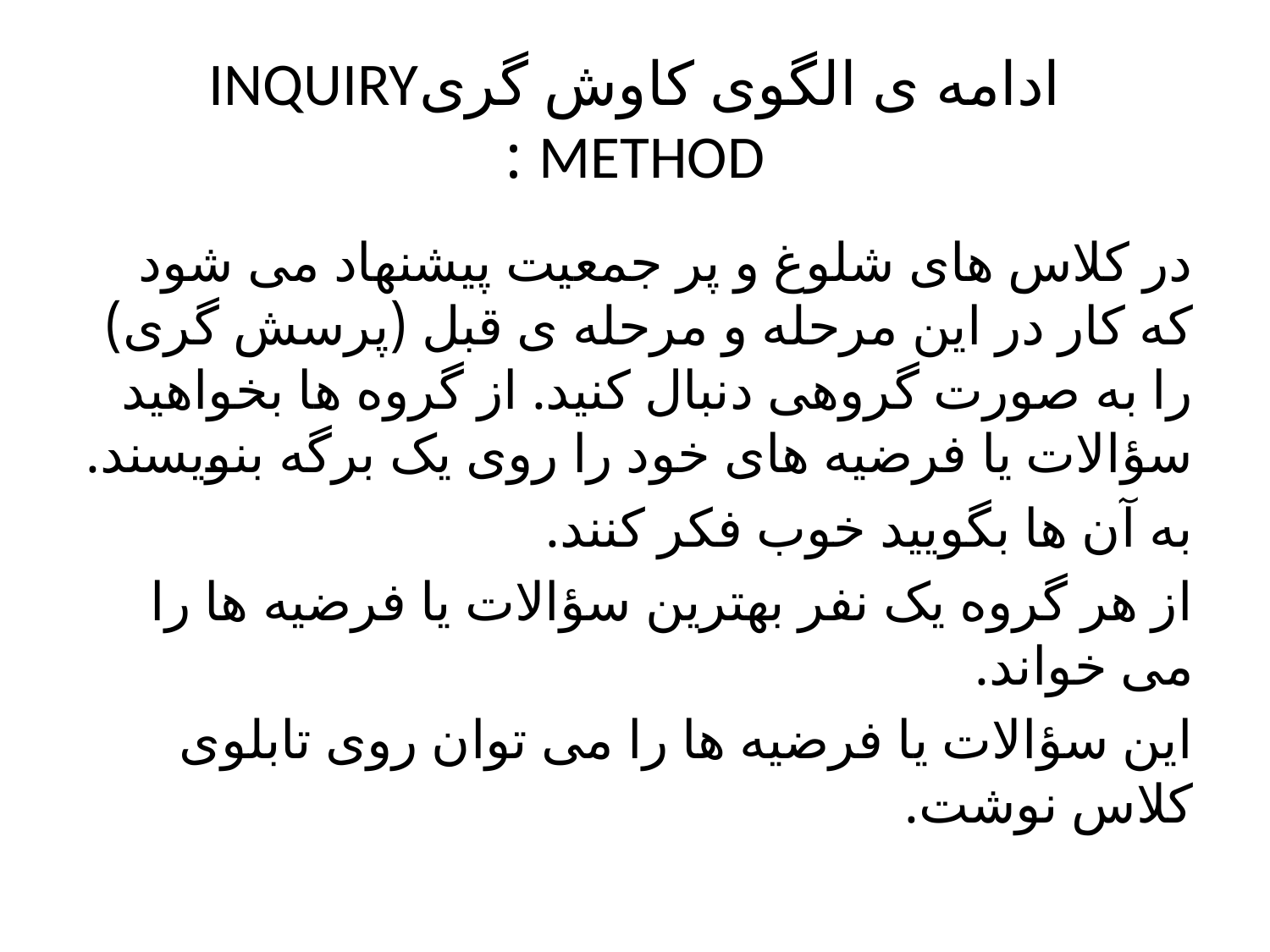

# ادامه ی الگوی کاوش گریINQUIRY METHOD :
در کلاس های شلوغ و پر جمعیت پیشنهاد می شود که کار در این مرحله و مرحله ی قبل (پرسش گری) را به صورت گروهی دنبال کنید. از گروه ها بخواهید سؤالات یا فرضیه های خود را روی یک برگه بنویسند.
به آن ها بگویید خوب فکر کنند.
از هر گروه یک نفر بهترین سؤالات یا فرضیه ها را می خواند.
این سؤالات یا فرضیه ها را می توان روی تابلوی کلاس نوشت.